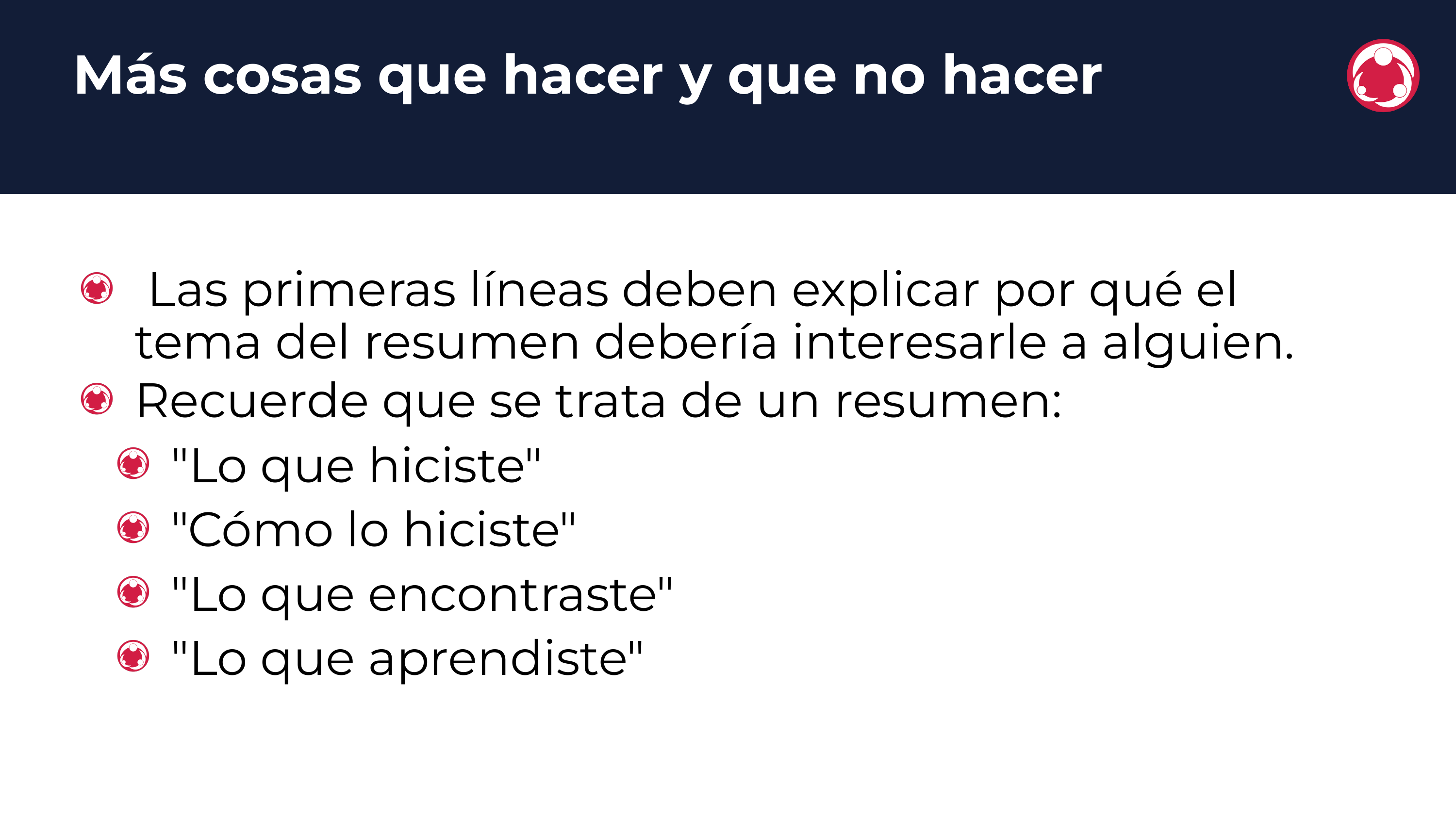

Más cosas que hacer y que no hacer

 Las primeras líneas deben explicar por qué el tema del resumen debería interesarle a alguien.
Recuerde que se trata de un resumen:
"Lo que hiciste"
"Cómo lo hiciste"
"Lo que encontraste"
"Lo que aprendiste"